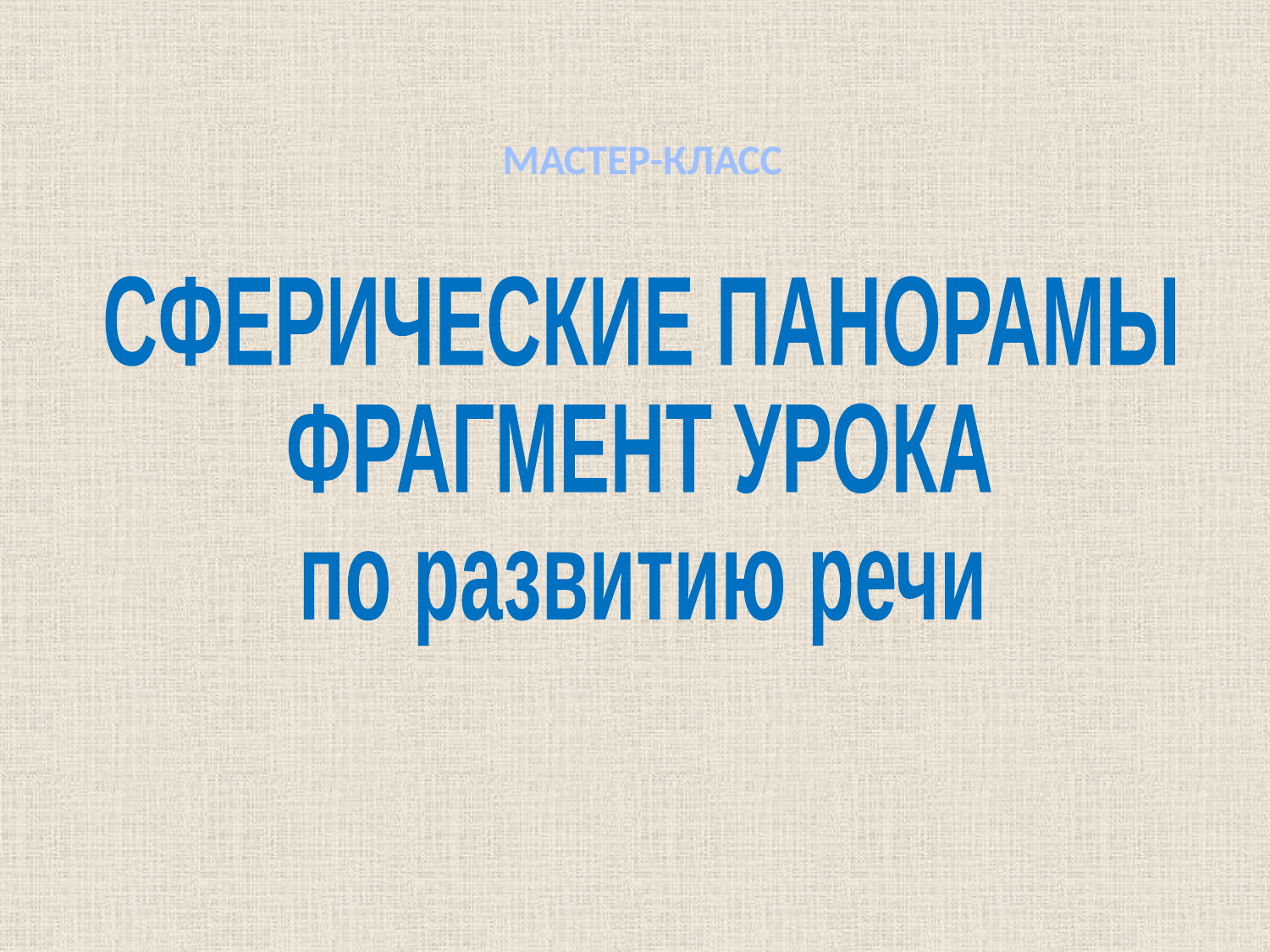

МАСТЕР-КЛАСС
СФЕРИЧЕСКИЕ ПАНОРАМЫ
ФРАГМЕНТ УРОКА
по развитию речи